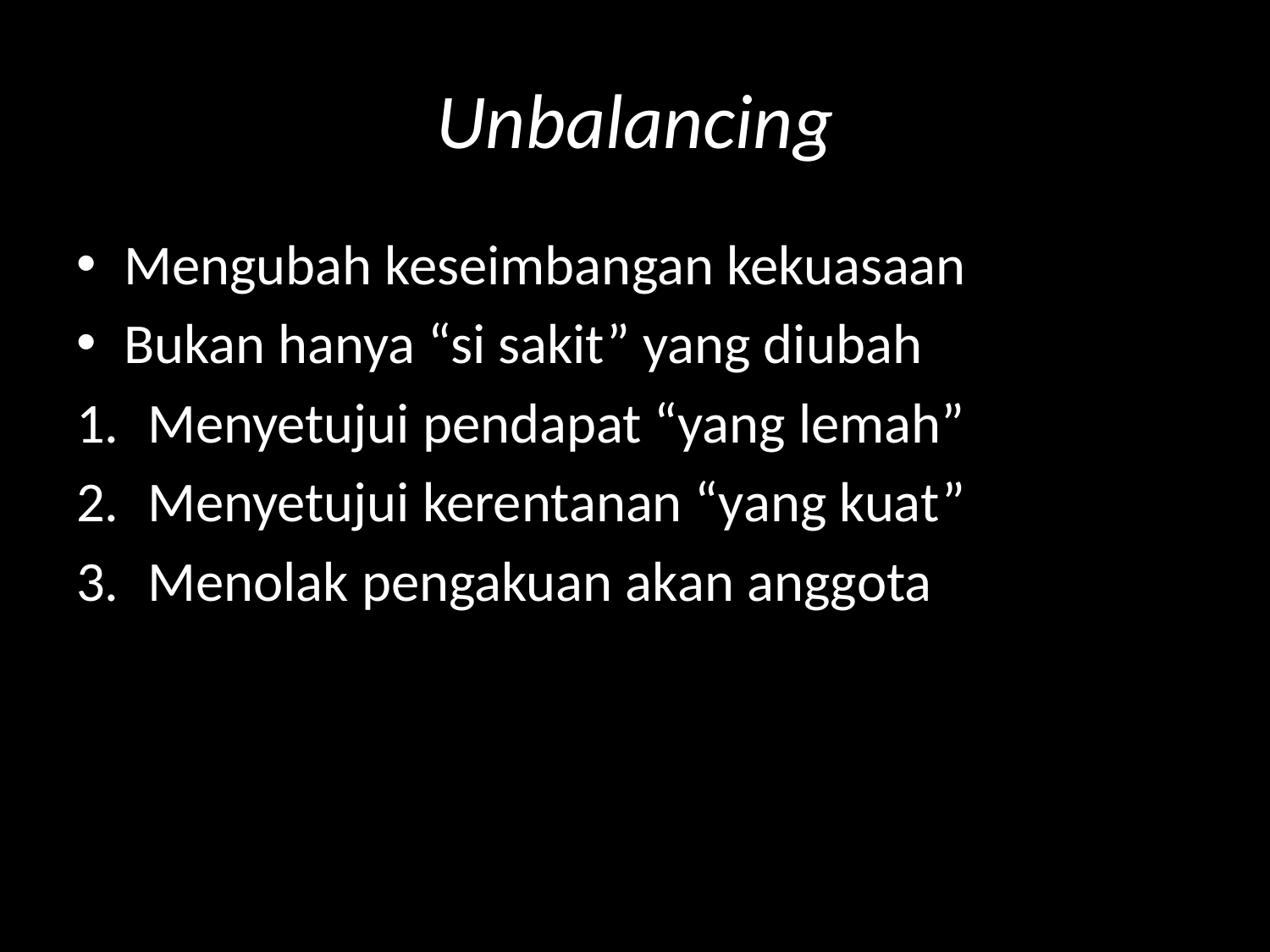

# Unbalancing
Mengubah keseimbangan kekuasaan
Bukan hanya “si sakit” yang diubah
Menyetujui pendapat “yang lemah”
Menyetujui kerentanan “yang kuat”
Menolak pengakuan akan anggota